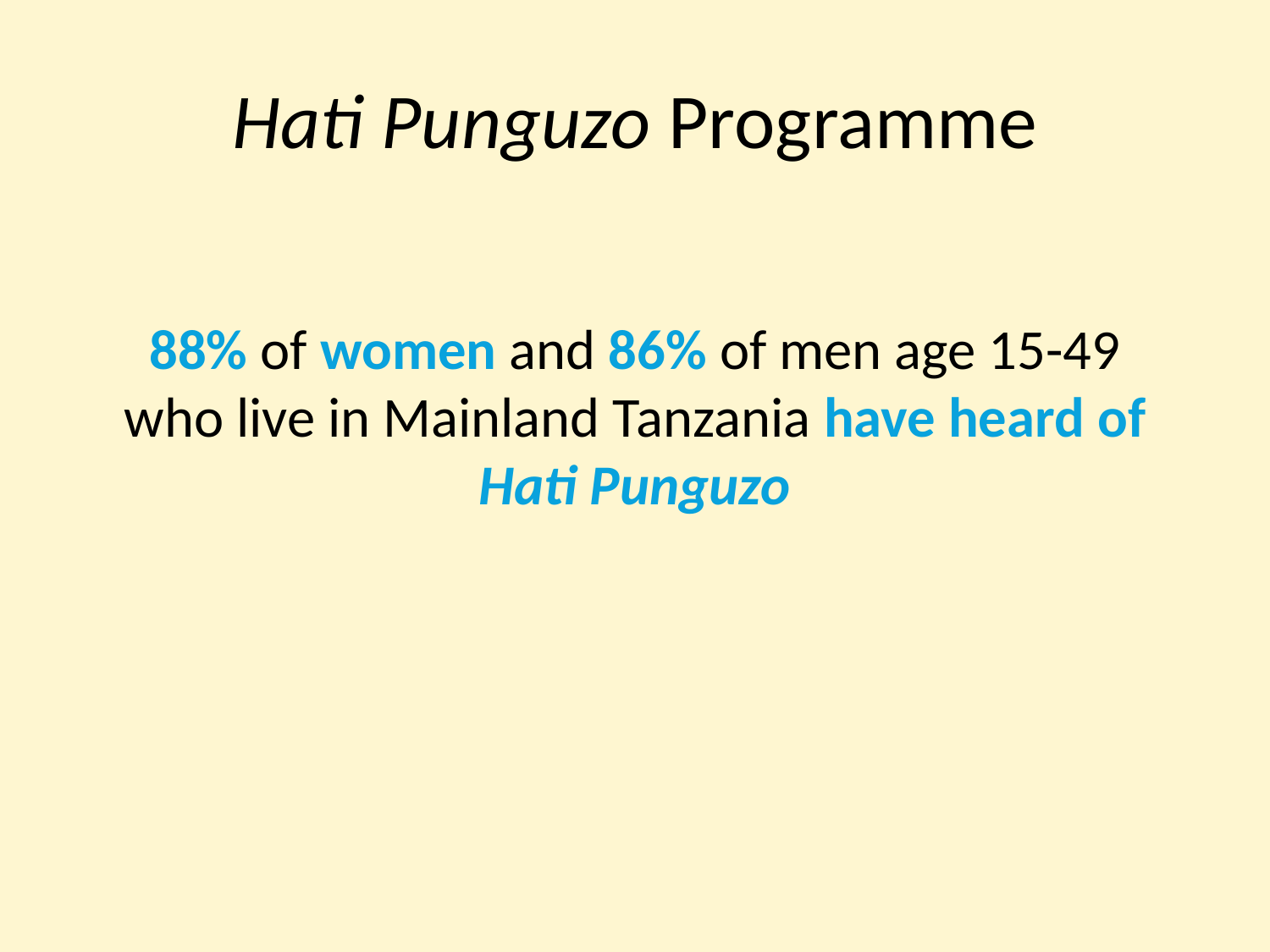

# Hati Punguzo Programme
88% of women and 86% of men age 15-49 who live in Mainland Tanzania have heard of Hati Punguzo